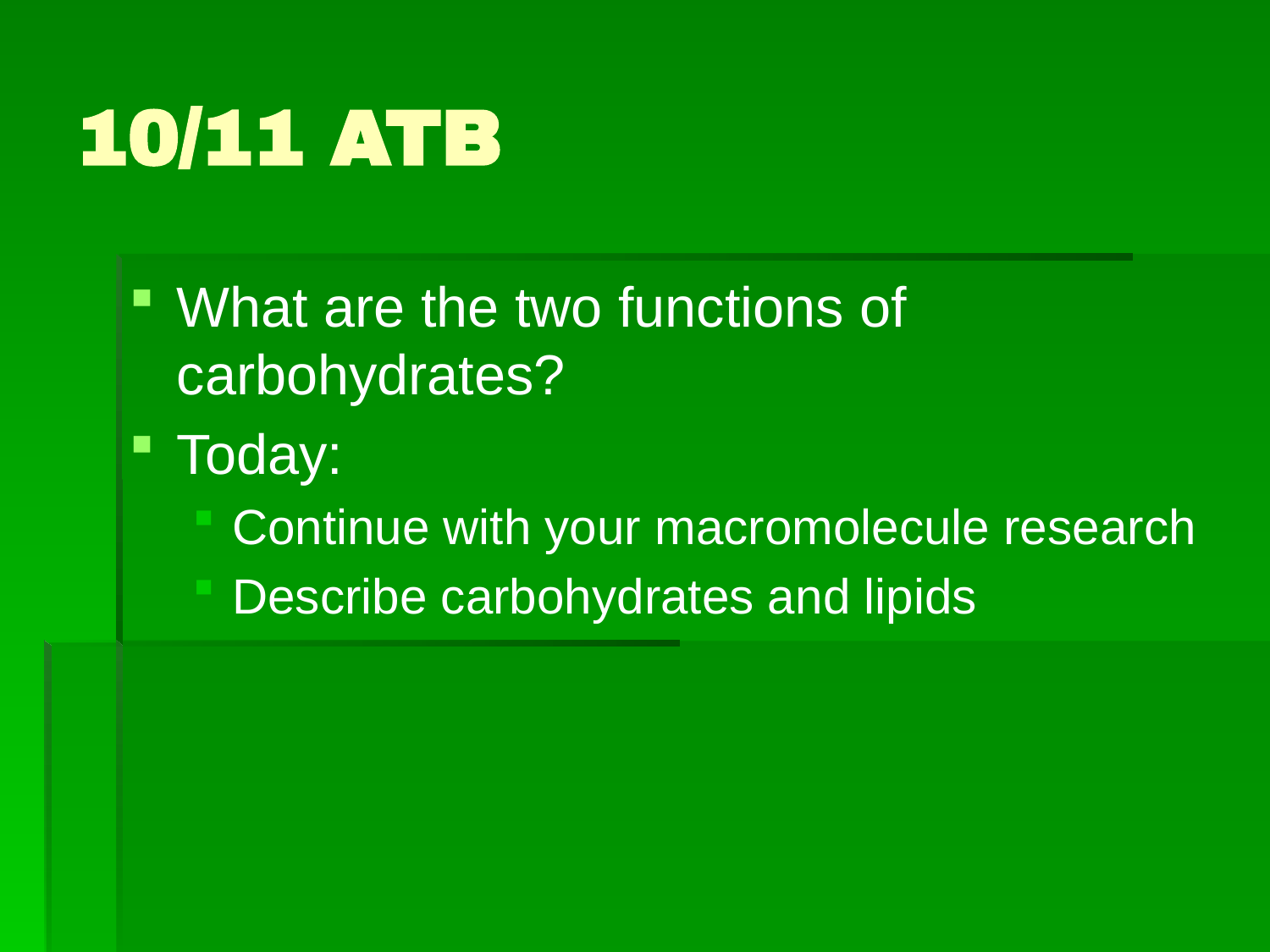

# 10/11 ATB
What are the two functions of carbohydrates?
Today:
Continue with your macromolecule research
Describe carbohydrates and lipids